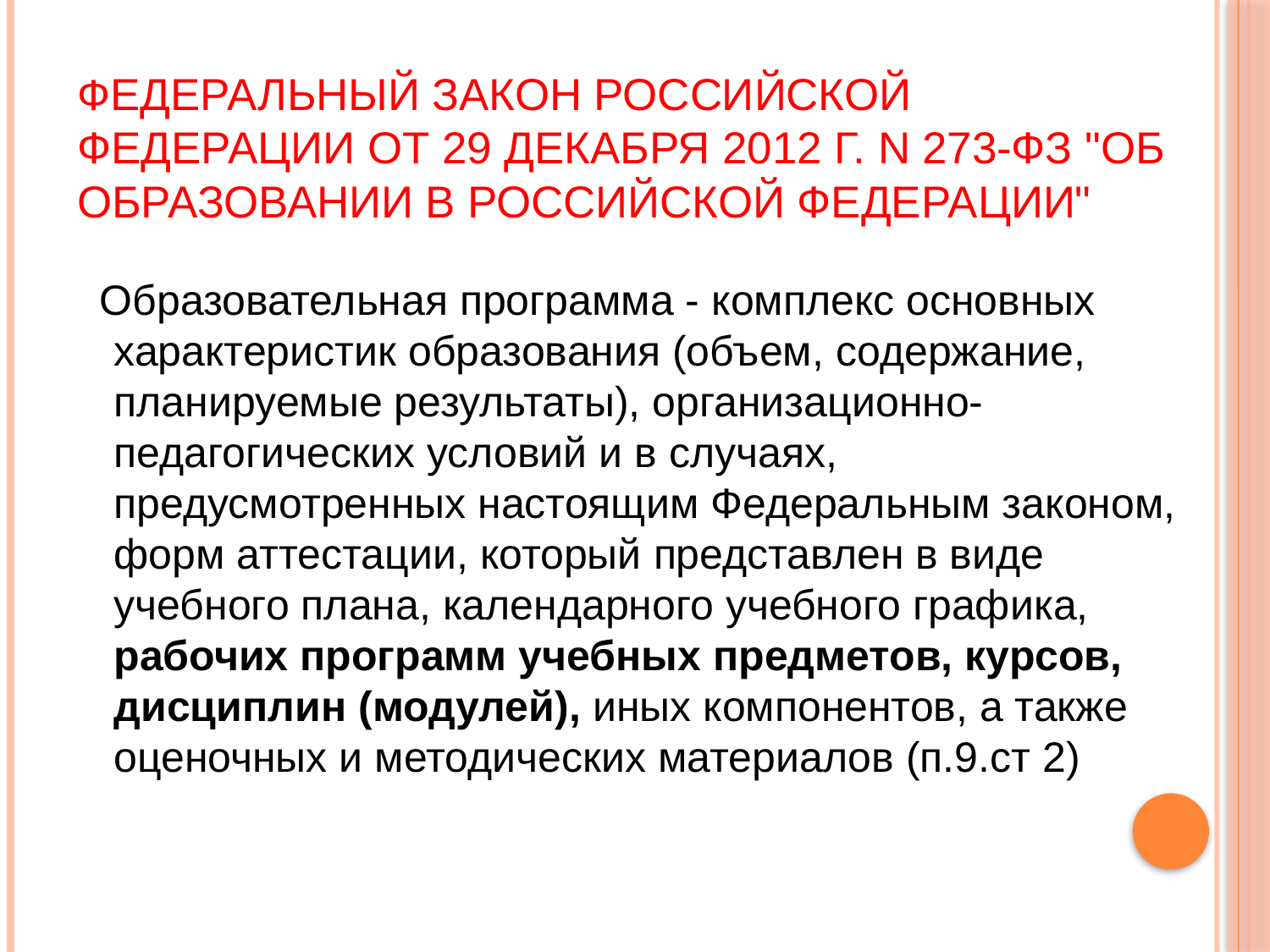

# Федеральный закон Российской Федерации от 29 декабря 2012 г. N 273-ФЗ "Об образовании в Российской Федерации"

  Образовательная программа - комплекс основных характеристик образования (объем, содержание, планируемые результаты), организационно-педагогических условий и в случаях, предусмотренных настоящим Федеральным законом, форм аттестации, который представлен в виде учебного плана, календарного учебного графика, рабочих программ учебных предметов, курсов, дисциплин (модулей), иных компонентов, а также оценочных и методических материалов (п.9.ст 2)